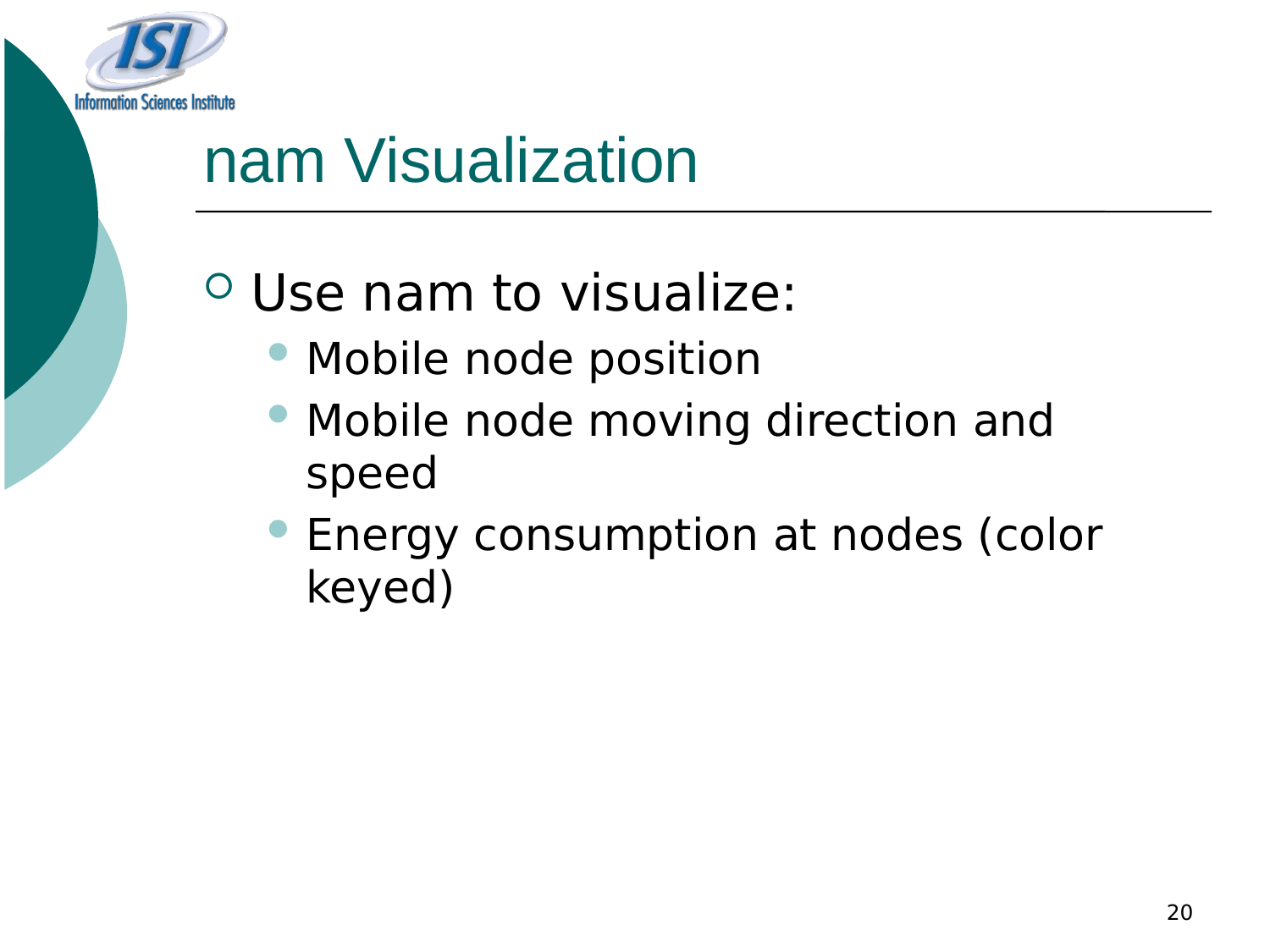

# nam Visualization
Use nam to visualize:
Mobile node position
Mobile node moving direction and speed
Energy consumption at nodes (color keyed)
20